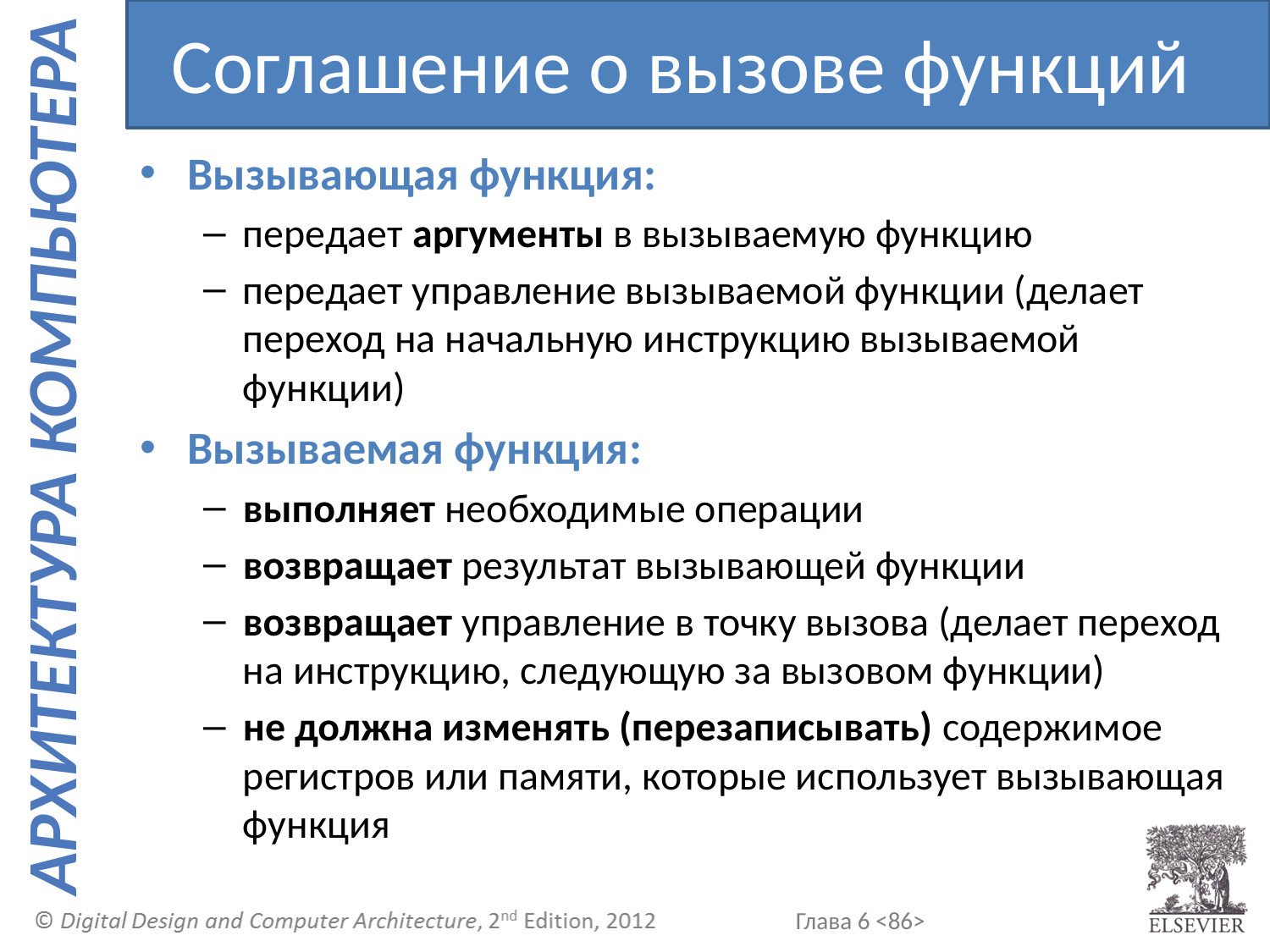

Соглашение о вызове функций
Вызывающая функция:
передает аргументы в вызываемую функцию
передает управление вызываемой функции (делает переход на начальную инструкцию вызываемой функции)
Вызываемая функция:
выполняет необходимые операции
возвращает результат вызывающей функции
возвращает управление в точку вызова (делает переход на инструкцию, следующую за вызовом функции)
не должна изменять (перезаписывать) содержимое регистров или памяти, которые использует вызывающая функция